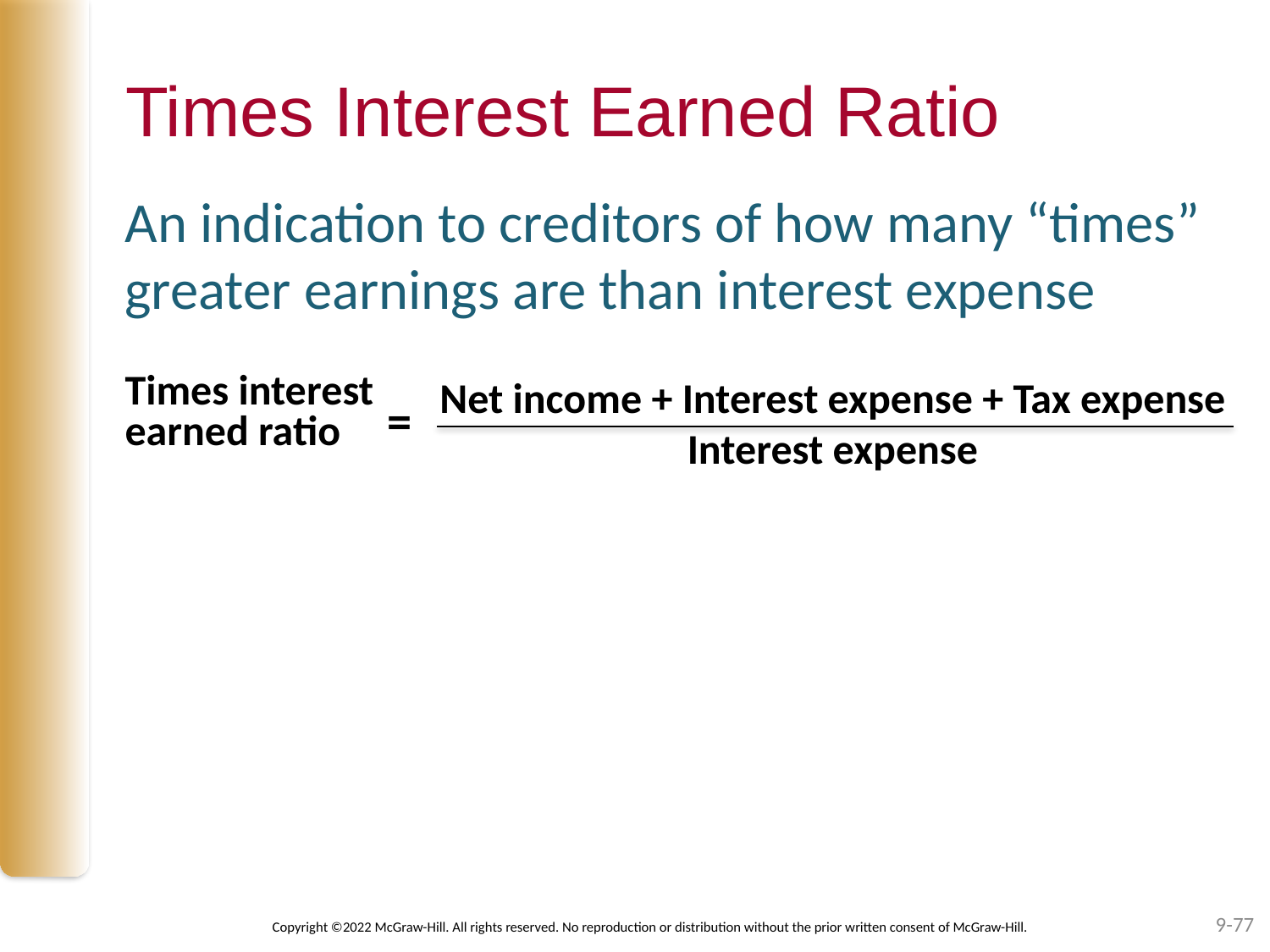

# Times Interest Earned Ratio
An indication to creditors of how many “times” greater earnings are than interest expense
Net income + Interest expense + Tax expense
Interest expense
Times interest
earned ratio
=
9-77
Copyright ©2022 McGraw-Hill. All rights reserved. No reproduction or distribution without the prior written consent of McGraw-Hill.